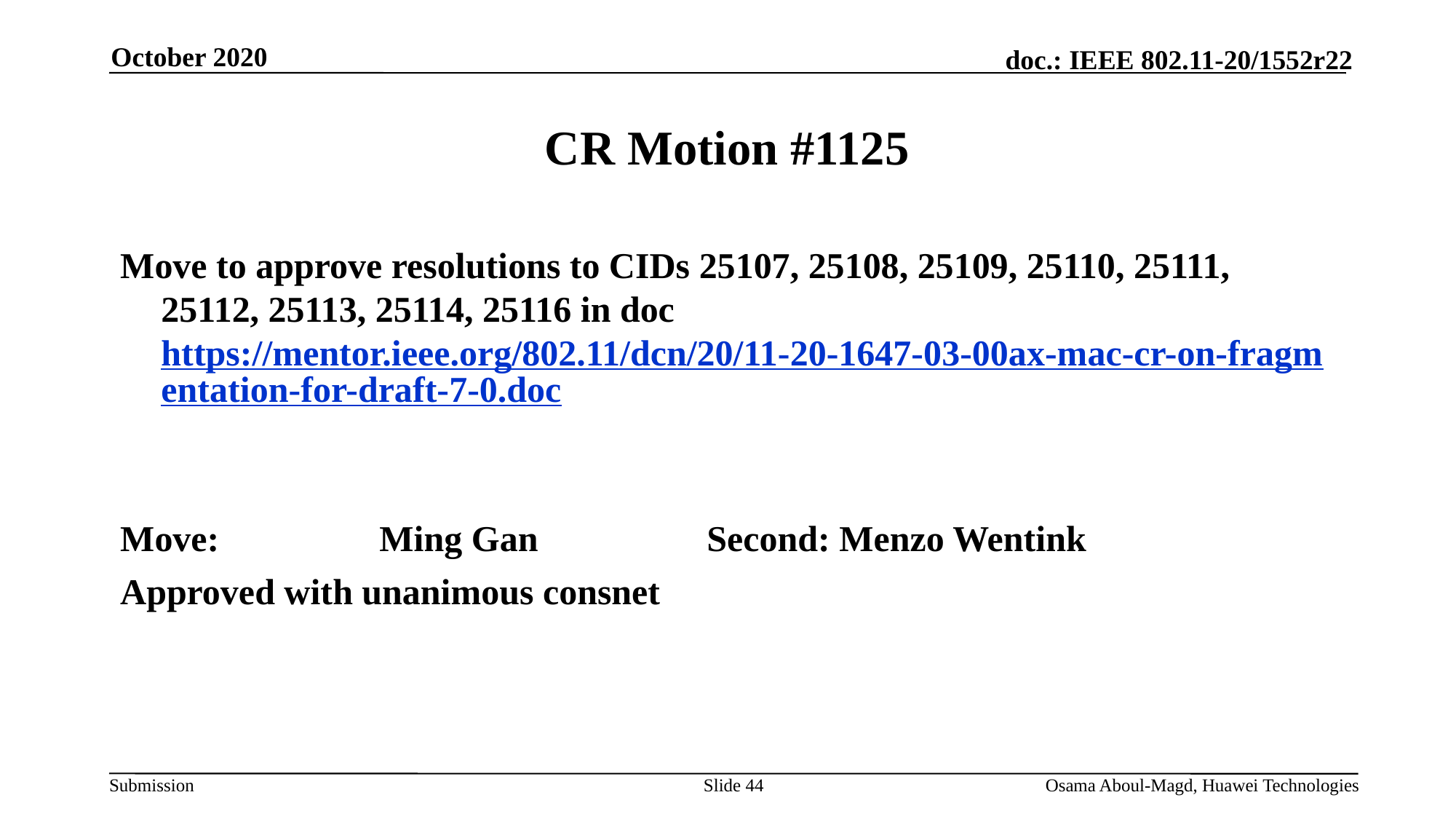

October 2020
# CR Motion #1125
Move to approve resolutions to CIDs 25107, 25108, 25109, 25110, 25111, 25112, 25113, 25114, 25116 in doc https://mentor.ieee.org/802.11/dcn/20/11-20-1647-03-00ax-mac-cr-on-fragmentation-for-draft-7-0.doc

Move:		Ming Gan		Second: Menzo Wentink
Approved with unanimous consnet

Slide 44
Osama Aboul-Magd, Huawei Technologies